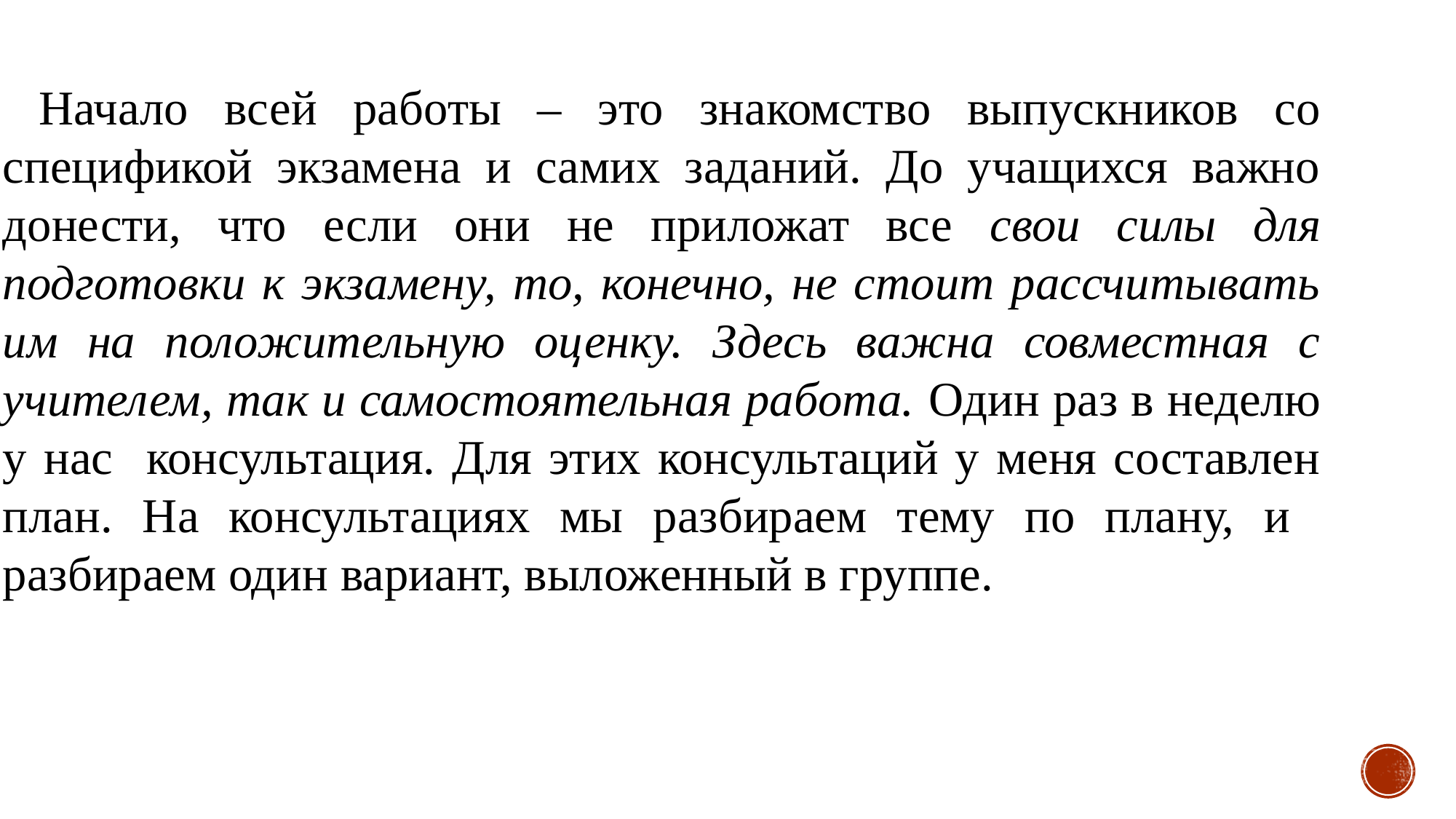

Начало всей работы – это знакомство выпускников со спецификой экзамена и самих заданий. До учащихся важно донести, что если они не приложат все свои силы для подготовки к экзамену, то, конечно, не стоит рассчитывать им на положительную оценку. Здесь важна совместная с учителем, так и самостоятельная работа. Один раз в неделю у нас  консультация. Для этих консультаций у меня составлен план. На консультациях мы разбираем тему по плану, и  разбираем один вариант, выложенный в группе.